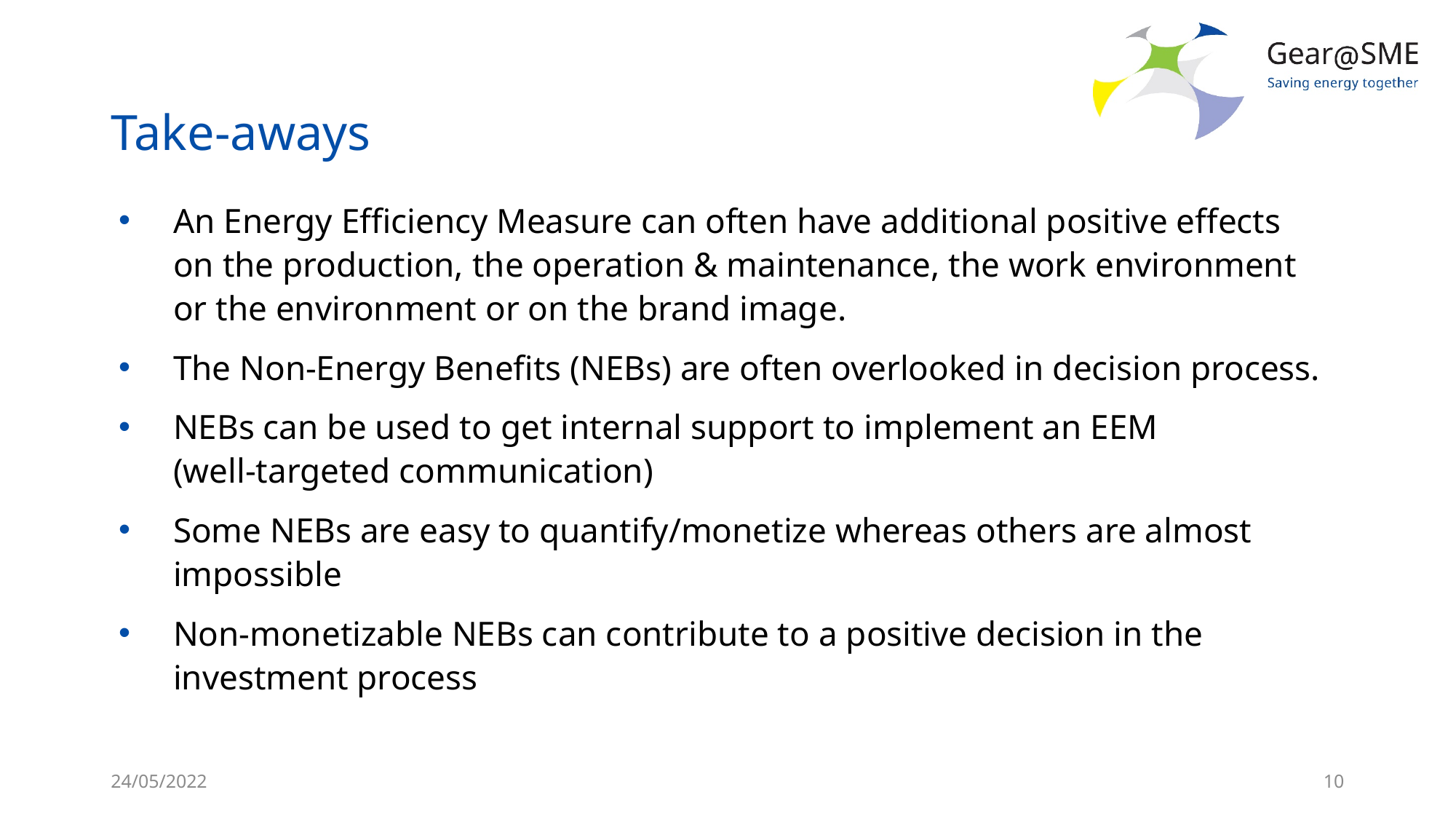

# Take-aways
An Energy Efficiency Measure can often have additional positive effects on the production, the operation & maintenance, the work environment or the environment or on the brand image.
The Non-Energy Benefits (NEBs) are often overlooked in decision process.
NEBs can be used to get internal support to implement an EEM
(well-targeted communication)
Some NEBs are easy to quantify/monetize whereas others are almost impossible
Non-monetizable NEBs can contribute to a positive decision in the investment process

24/05/2022
10